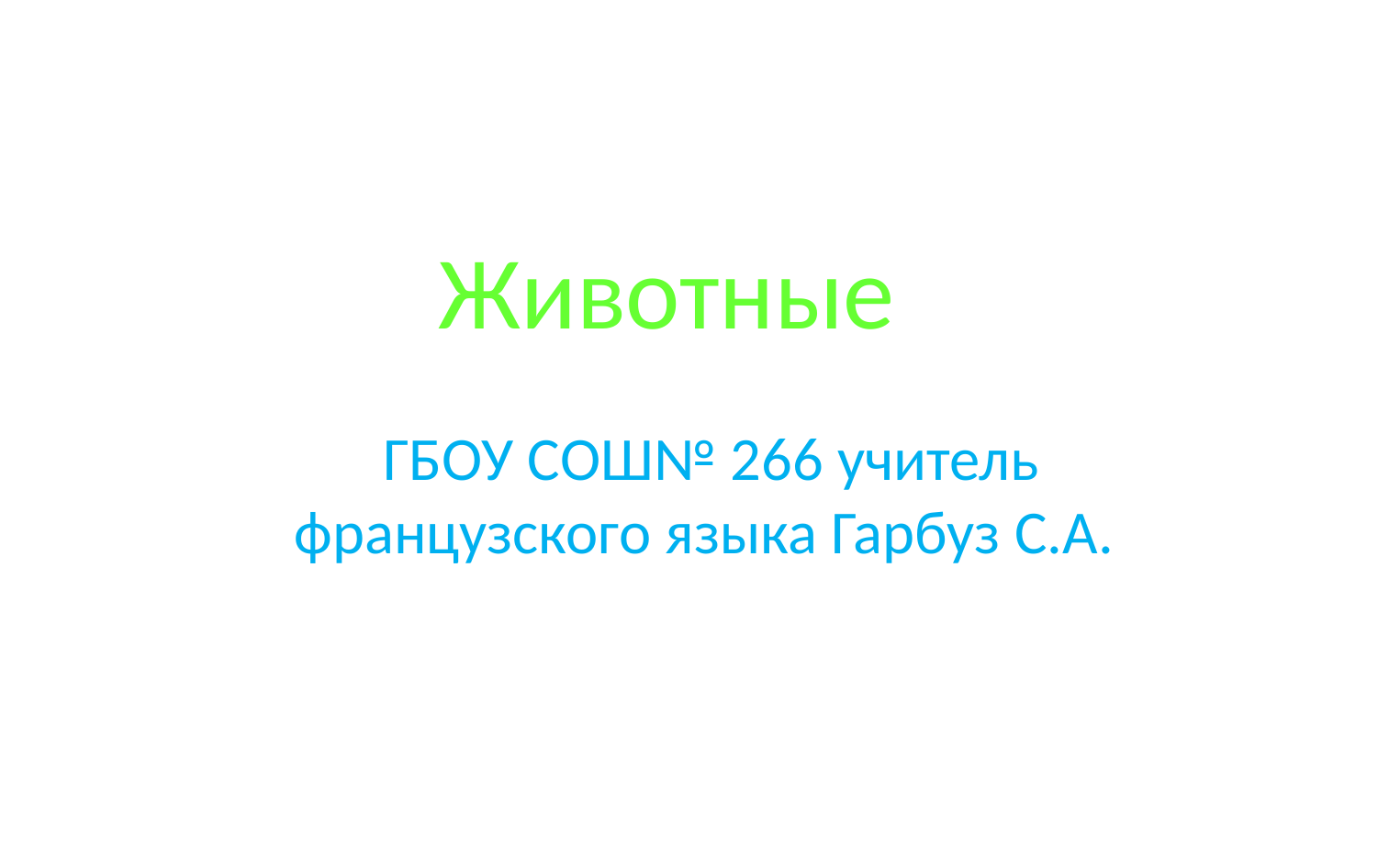

# Животные
 ГБОУ СОШ№ 266 учитель французского языка Гарбуз С.А.